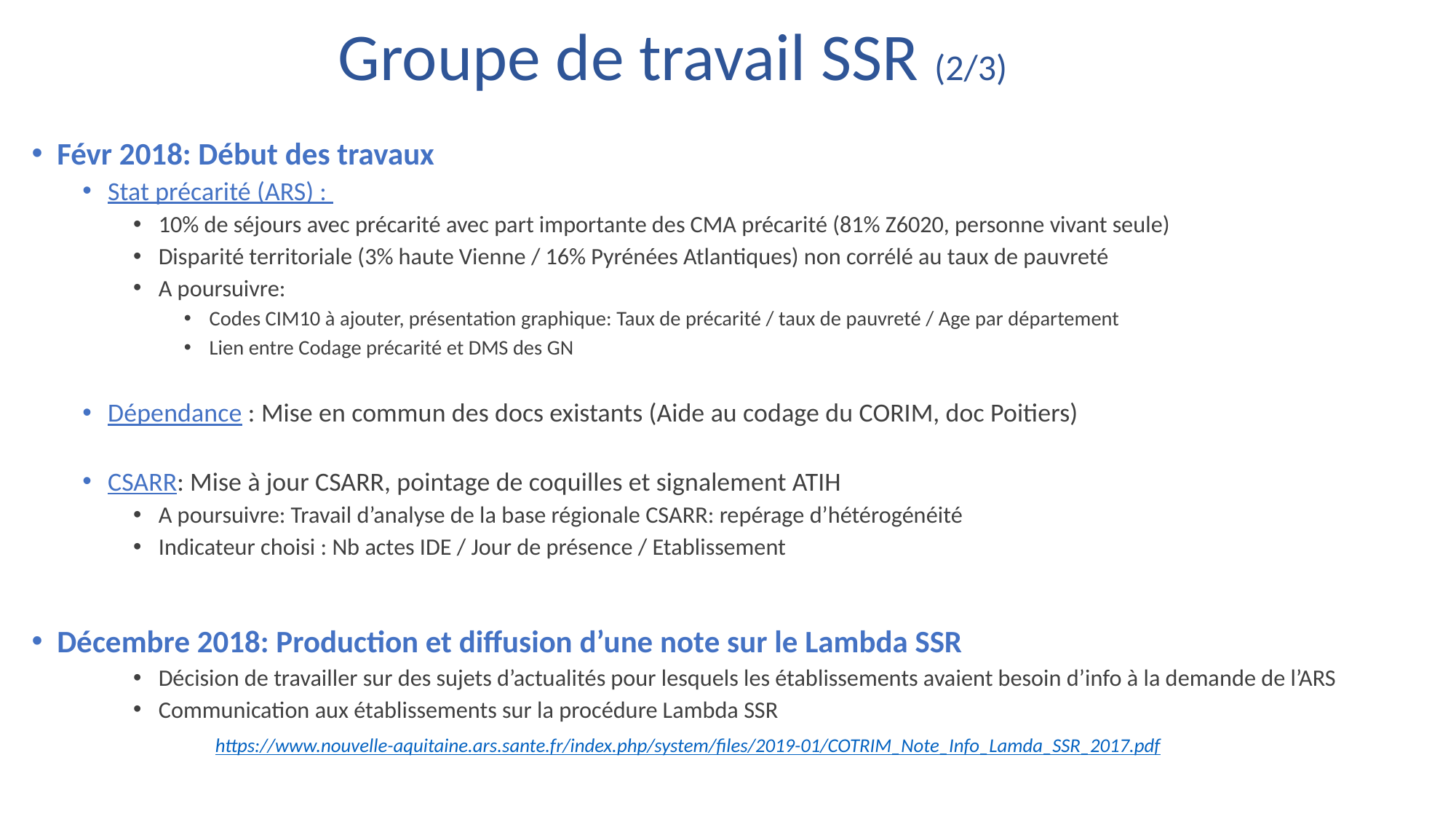

# Groupe de travail SSR (2/3)
Févr 2018: Début des travaux
Stat précarité (ARS) :
10% de séjours avec précarité avec part importante des CMA précarité (81% Z6020, personne vivant seule)
Disparité territoriale (3% haute Vienne / 16% Pyrénées Atlantiques) non corrélé au taux de pauvreté
A poursuivre:
Codes CIM10 à ajouter, présentation graphique: Taux de précarité / taux de pauvreté / Age par département
Lien entre Codage précarité et DMS des GN

Dépendance : Mise en commun des docs existants (Aide au codage du CORIM, doc Poitiers)

CSARR: Mise à jour CSARR, pointage de coquilles et signalement ATIH
A poursuivre: Travail d’analyse de la base régionale CSARR: repérage d’hétérogénéité
Indicateur choisi : Nb actes IDE / Jour de présence / Etablissement

Décembre 2018: Production et diffusion d’une note sur le Lambda SSR
Décision de travailler sur des sujets d’actualités pour lesquels les établissements avaient besoin d’info à la demande de l’ARS
Communication aux établissements sur la procédure Lambda SSR
https://www.nouvelle-aquitaine.ars.sante.fr/index.php/system/files/2019-01/COTRIM_Note_Info_Lamda_SSR_2017.pdf